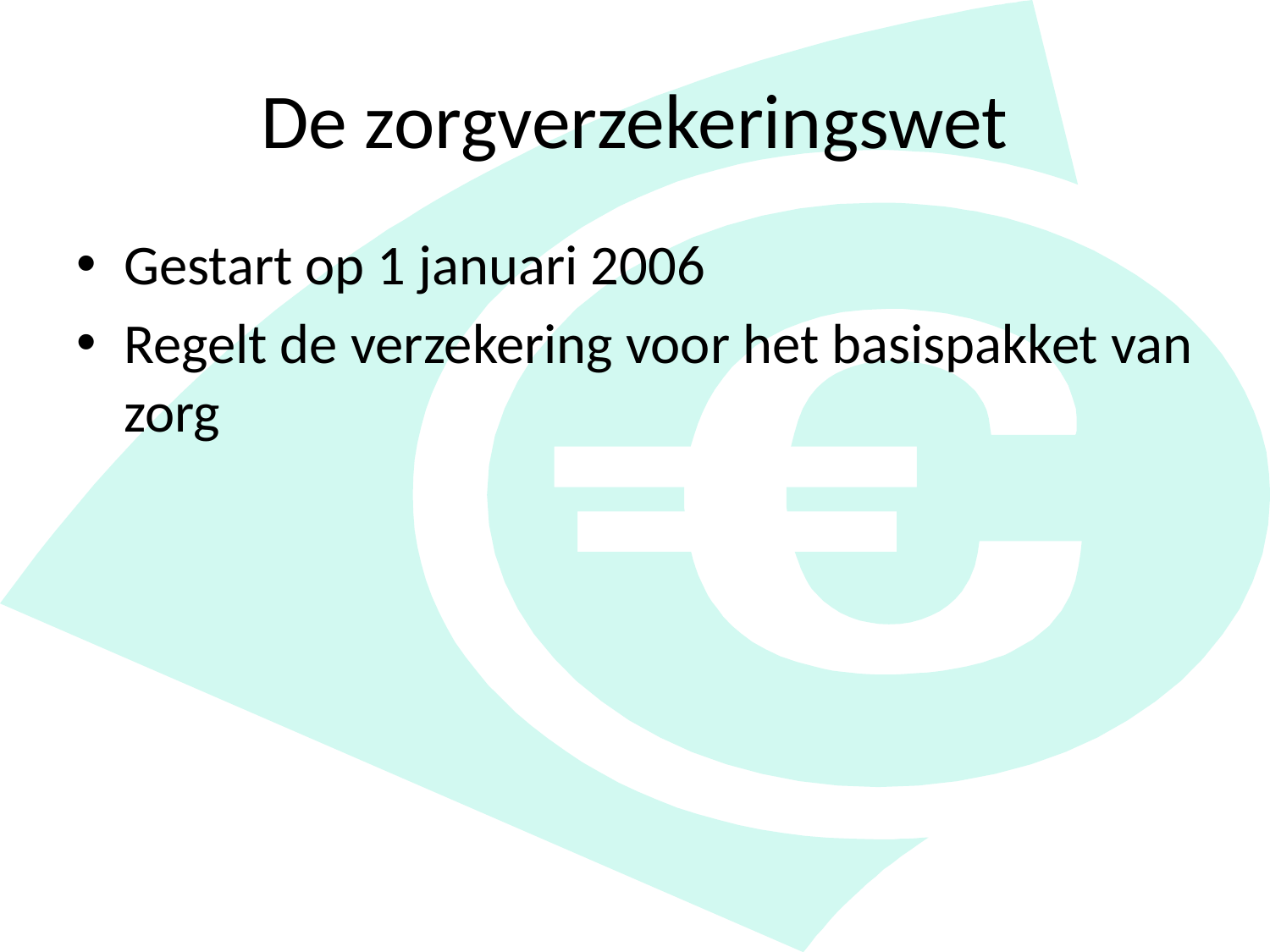

# De zorgverzekeringswet
Gestart op 1 januari 2006
Regelt de verzekering voor het basispakket van zorg